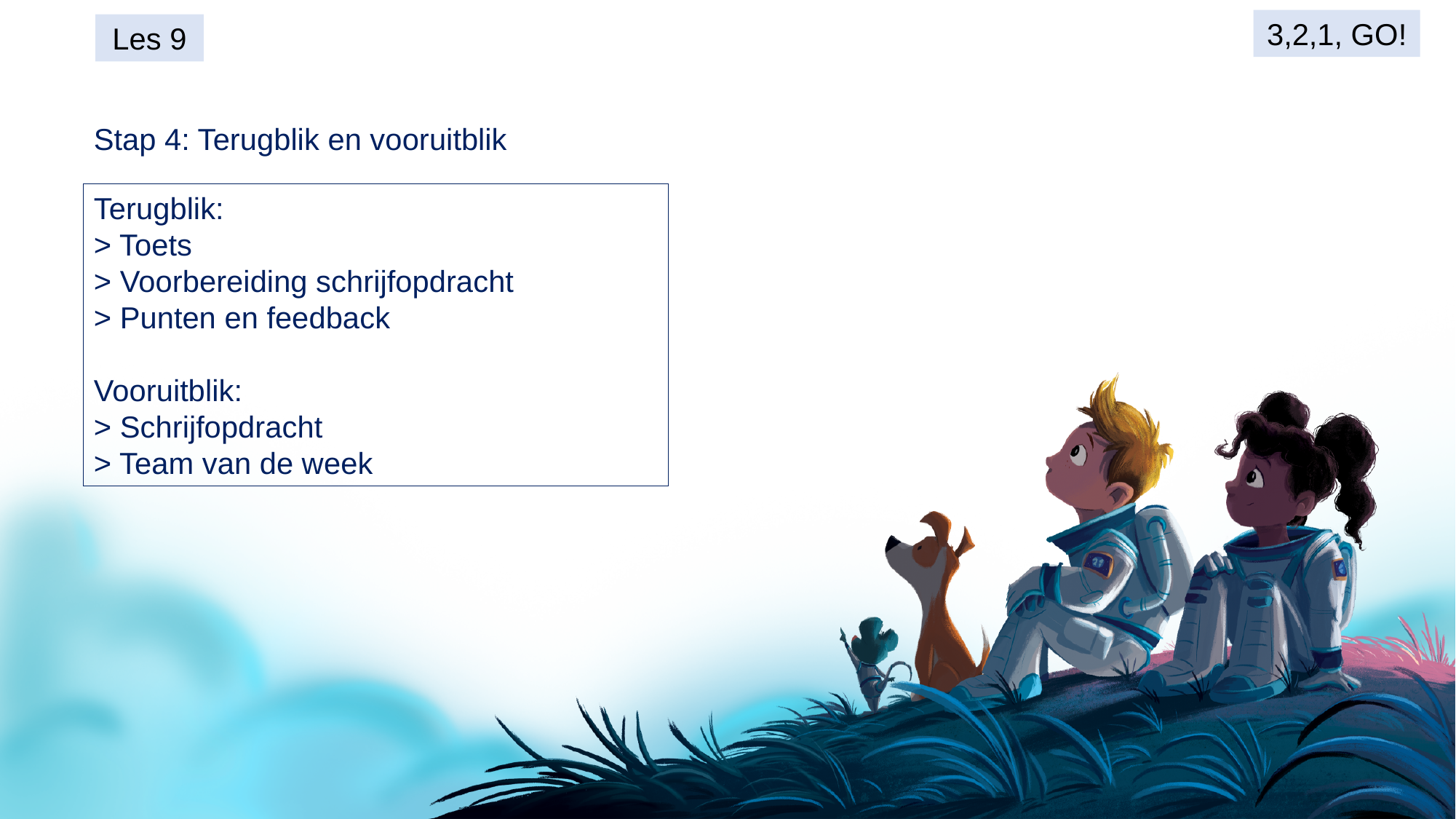

3,2,1, GO!
Les 9

Stap 4: Terugblik en vooruitblik
Terugblik:
> Toets
> Voorbereiding schrijfopdracht
> Punten en feedback

Vooruitblik:
> Schrijfopdracht
> Team van de week